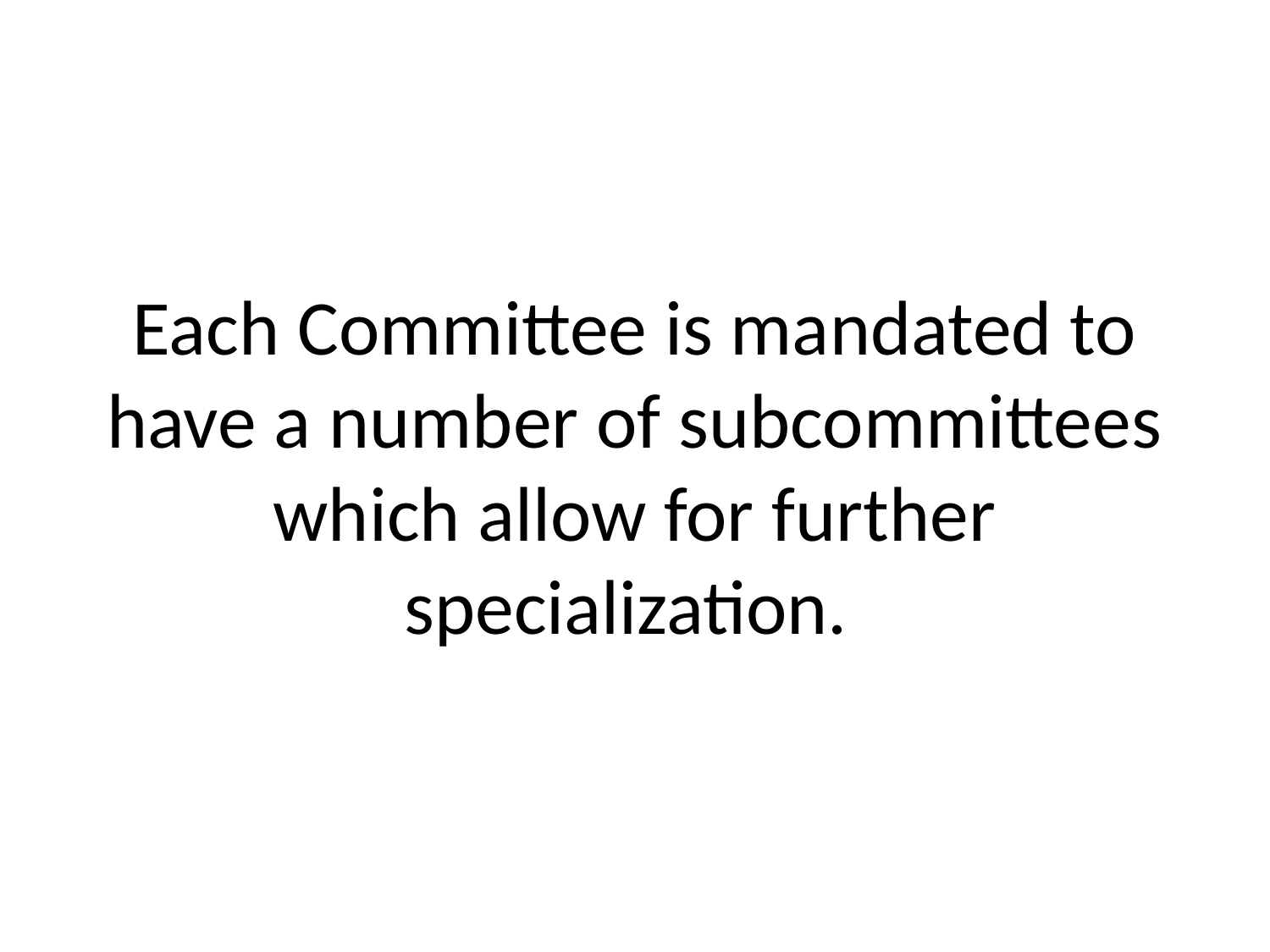

# Each Committee is mandated to have a number of subcommittees which allow for further specialization.